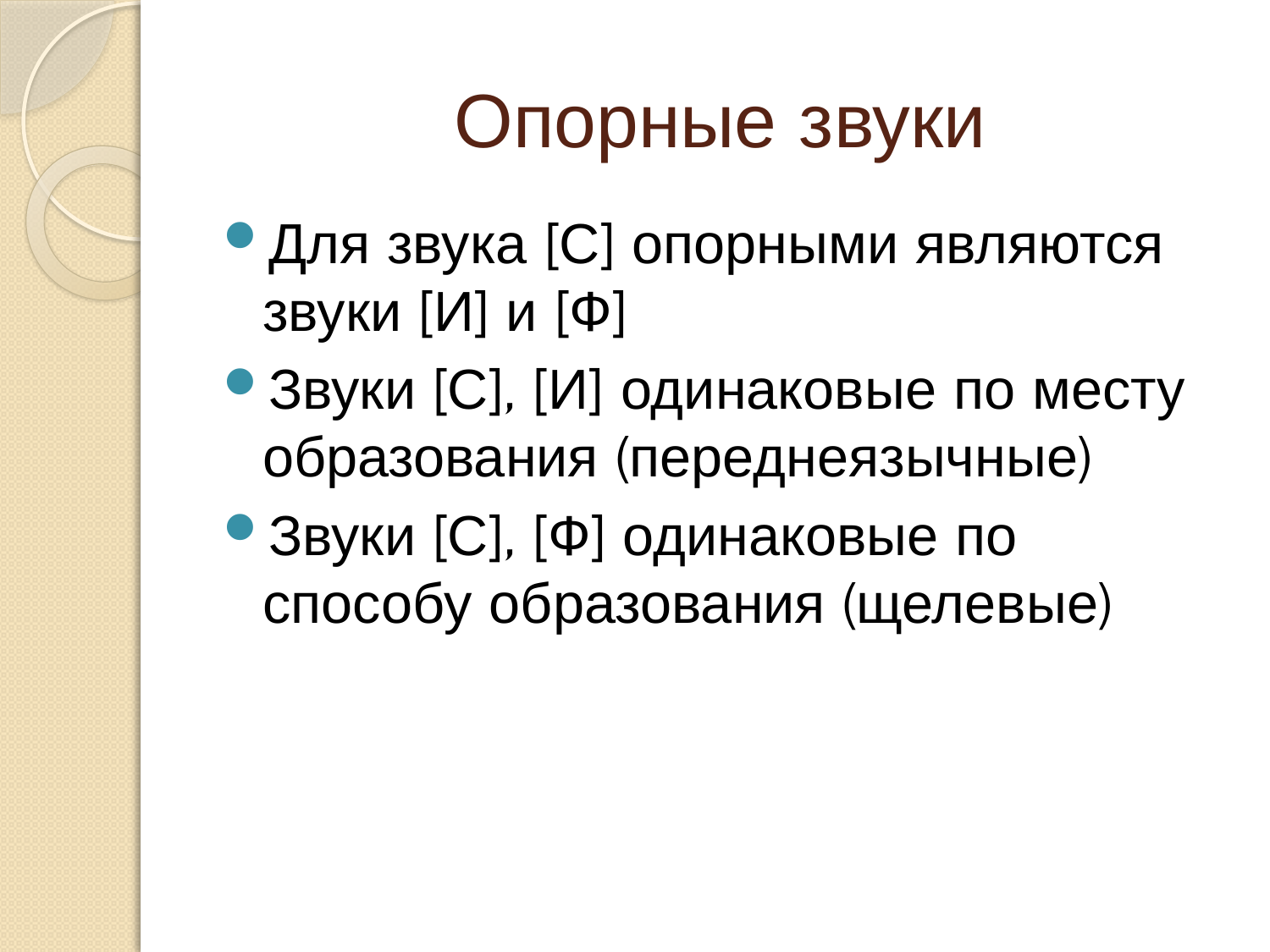

# Опорные звуки
Для звука [С] опорными являются звуки [И] и [Ф]
Звуки [С], [И] одинаковые по месту образования (переднеязычные)
Звуки [С], [Ф] одинаковые по способу образования (щелевые)